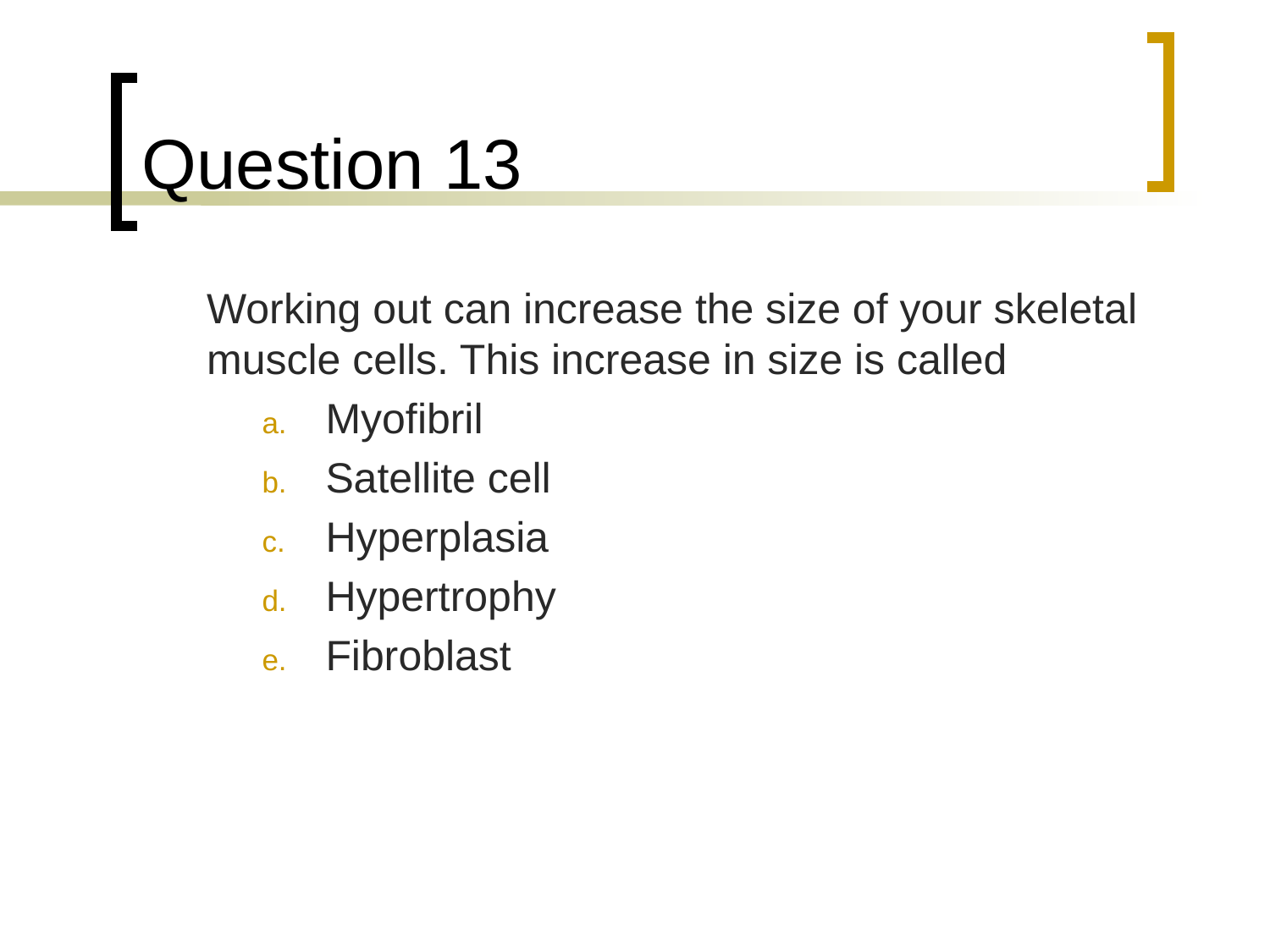

# Question 13
	Working out can increase the size of your skeletal muscle cells. This increase in size is called
Myofibril
Satellite cell
Hyperplasia
Hypertrophy
Fibroblast